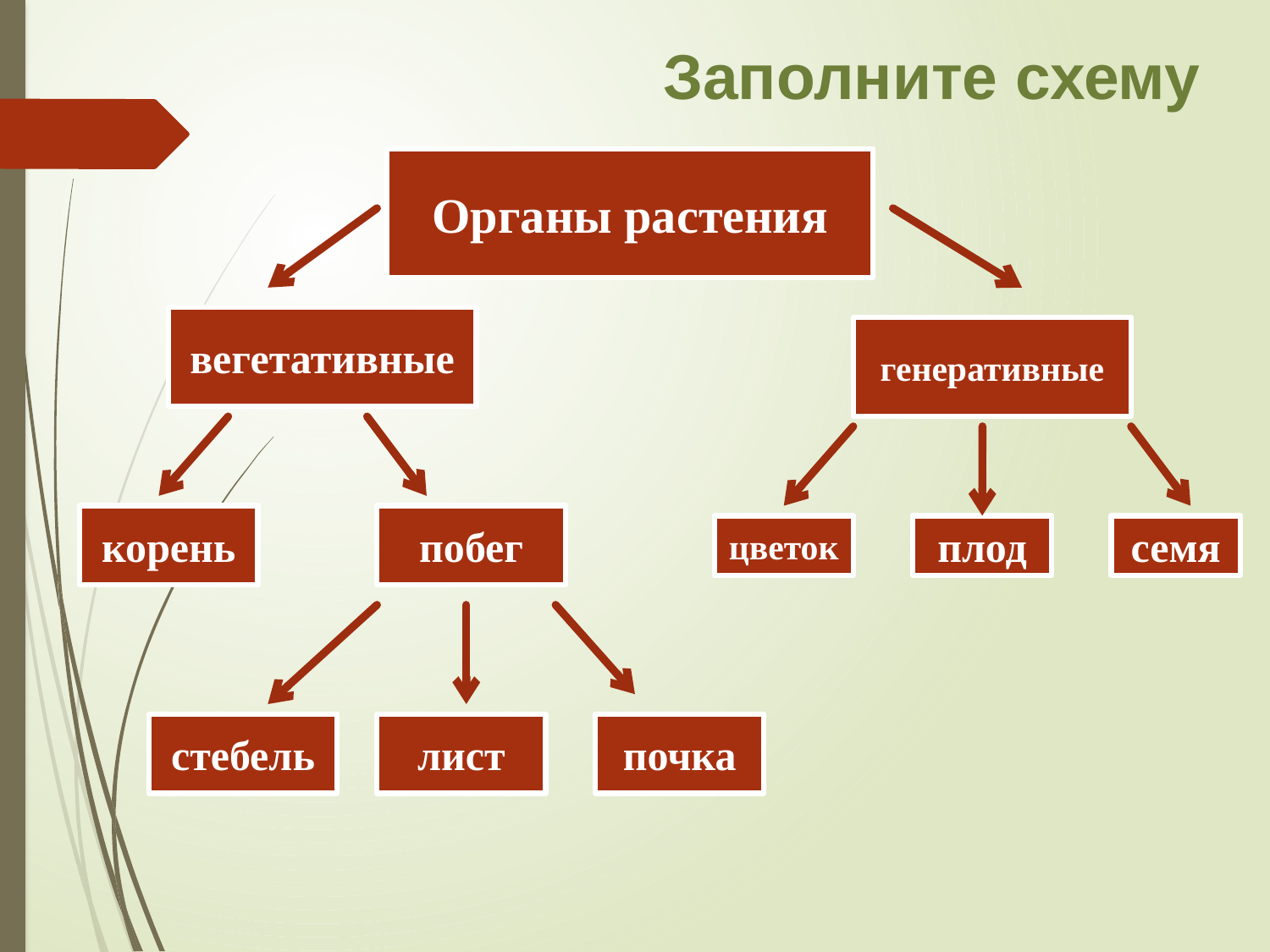

# Заполните схему
Органы растения
вегетативные
генеративные
корень
побег
цветок
плод
семя
стебель
лист
почка